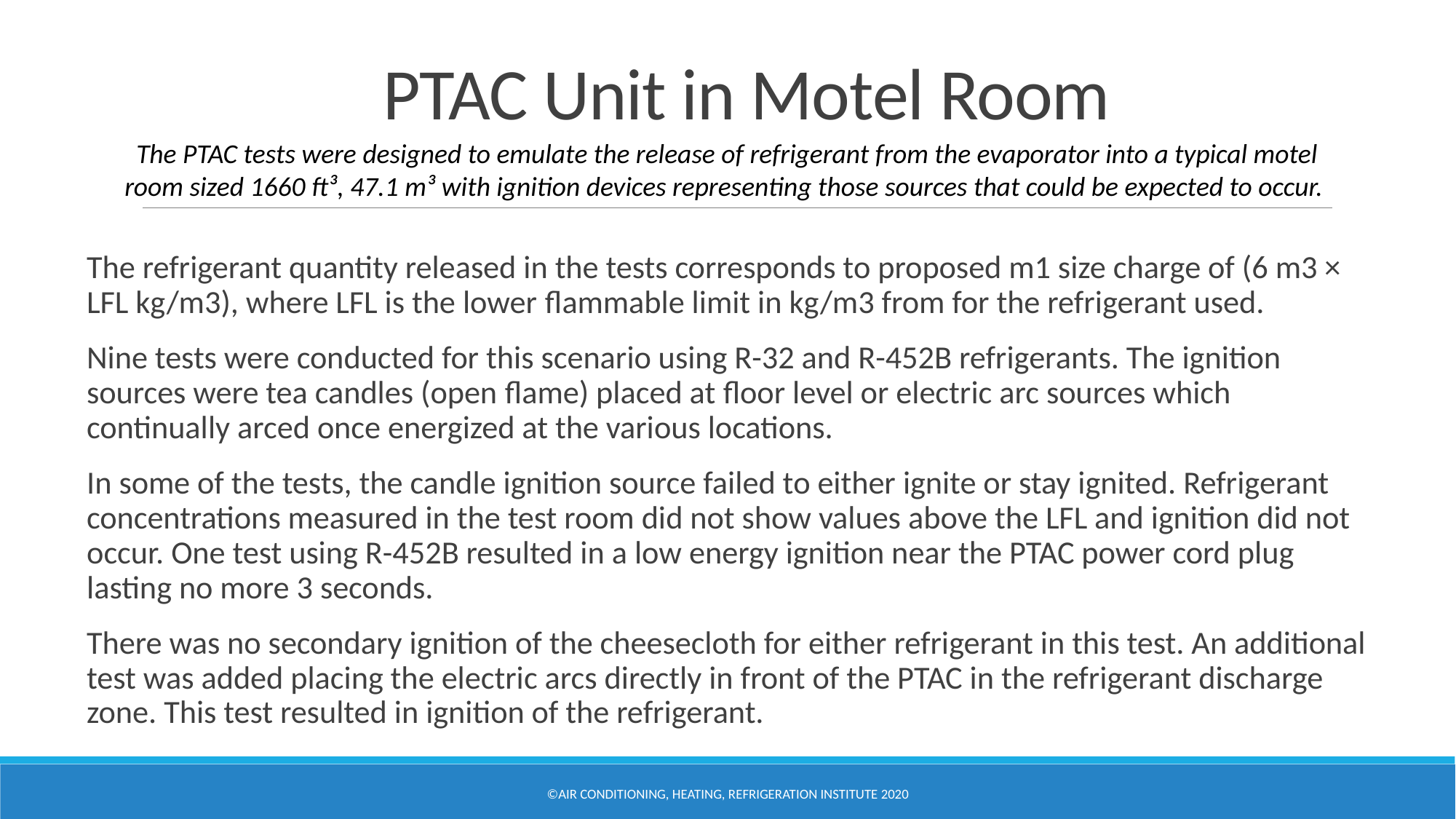

# PTAC Unit in Motel Room
The PTAC tests were designed to emulate the release of refrigerant from the evaporator into a typical motel room sized 1660 ft³, 47.1 m³ with ignition devices representing those sources that could be expected to occur.
The refrigerant quantity released in the tests corresponds to proposed m1 size charge of (6 m3 × LFL kg/m3), where LFL is the lower flammable limit in kg/m3 from for the refrigerant used.
Nine tests were conducted for this scenario using R-32 and R-452B refrigerants. The ignition sources were tea candles (open flame) placed at floor level or electric arc sources which continually arced once energized at the various locations.
In some of the tests, the candle ignition source failed to either ignite or stay ignited. Refrigerant concentrations measured in the test room did not show values above the LFL and ignition did not occur. One test using R-452B resulted in a low energy ignition near the PTAC power cord plug lasting no more 3 seconds.
There was no secondary ignition of the cheesecloth for either refrigerant in this test. An additional test was added placing the electric arcs directly in front of the PTAC in the refrigerant discharge zone. This test resulted in ignition of the refrigerant.
©Air Conditioning, Heating, Refrigeration Institute 2020